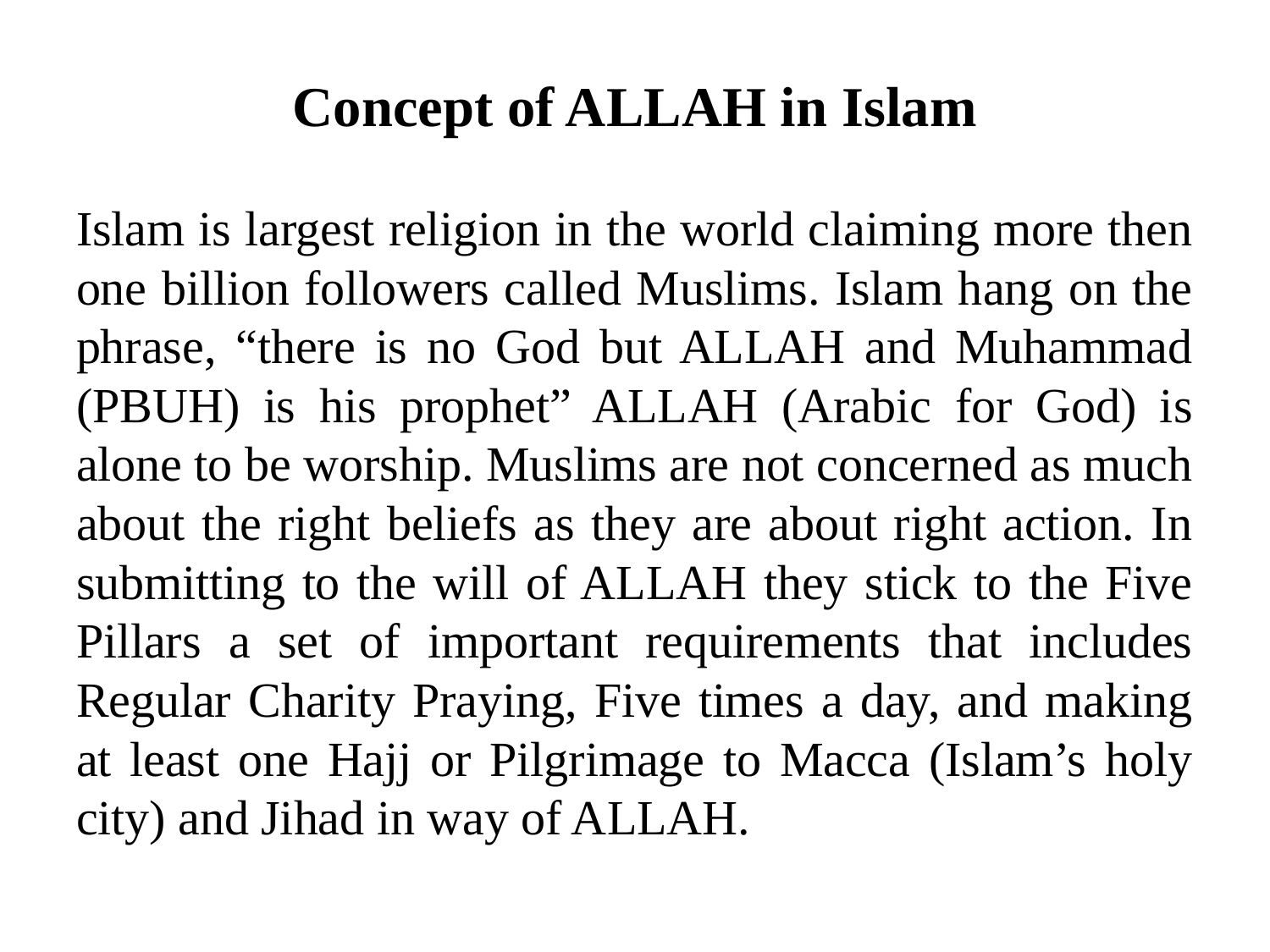

# Concept of ALLAH in Islam
Islam is largest religion in the world claiming more then one billion followers called Muslims. Islam hang on the phrase, “there is no God but ALLAH and Muhammad (PBUH) is his prophet” ALLAH (Arabic for God) is alone to be worship. Muslims are not concerned as much about the right beliefs as they are about right action. In submitting to the will of ALLAH they stick to the Five Pillars a set of important requirements that includes Regular Charity Praying, Five times a day, and making at least one Hajj or Pilgrimage to Macca (Islam’s holy city) and Jihad in way of ALLAH.